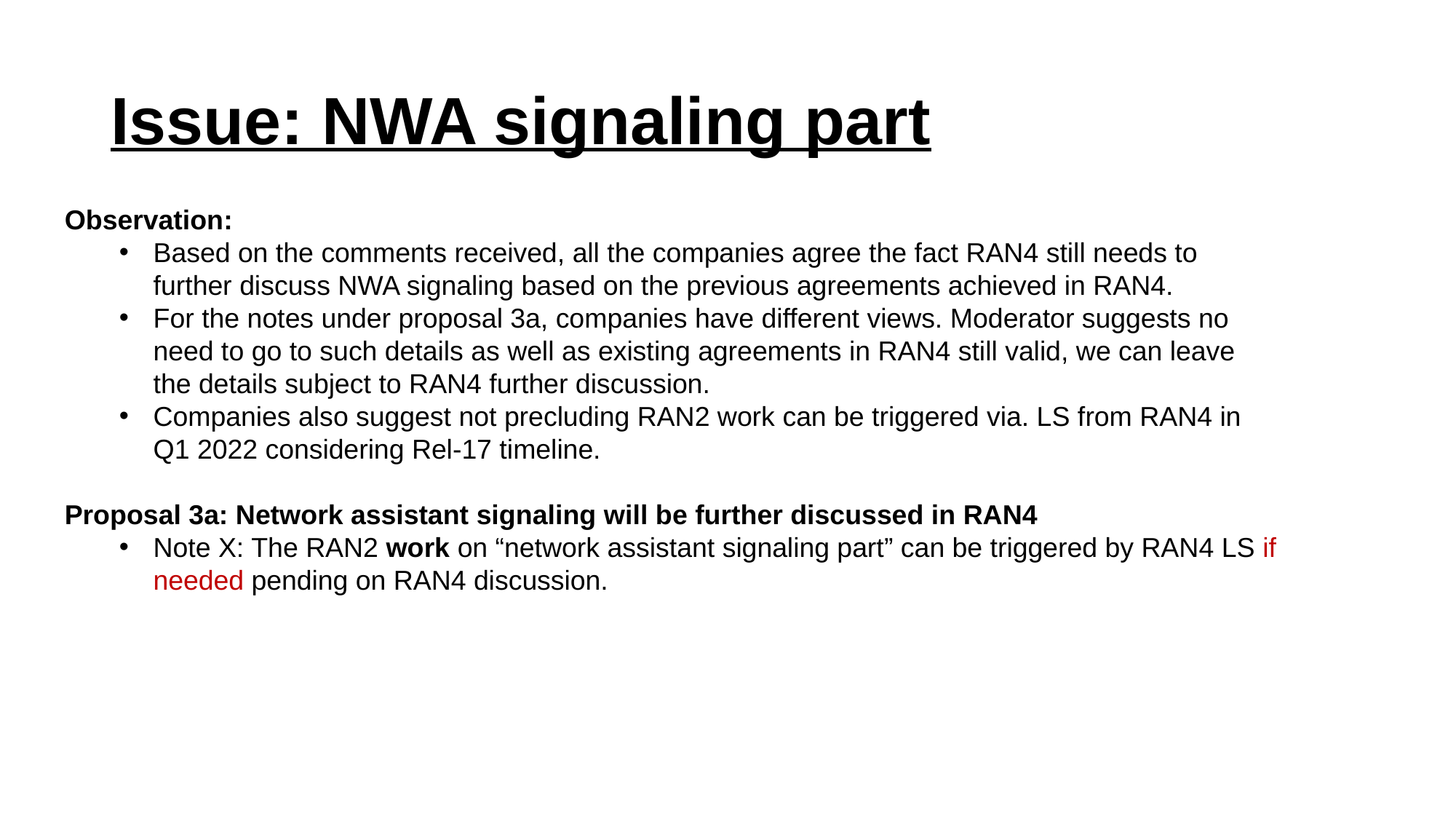

# Issue: NWA signaling part
Observation:
Based on the comments received, all the companies agree the fact RAN4 still needs to further discuss NWA signaling based on the previous agreements achieved in RAN4.
For the notes under proposal 3a, companies have different views. Moderator suggests no need to go to such details as well as existing agreements in RAN4 still valid, we can leave the details subject to RAN4 further discussion.
Companies also suggest not precluding RAN2 work can be triggered via. LS from RAN4 in Q1 2022 considering Rel-17 timeline.

Proposal 3a: Network assistant signaling will be further discussed in RAN4
Note X: The RAN2 work on “network assistant signaling part” can be triggered by RAN4 LS if needed pending on RAN4 discussion.